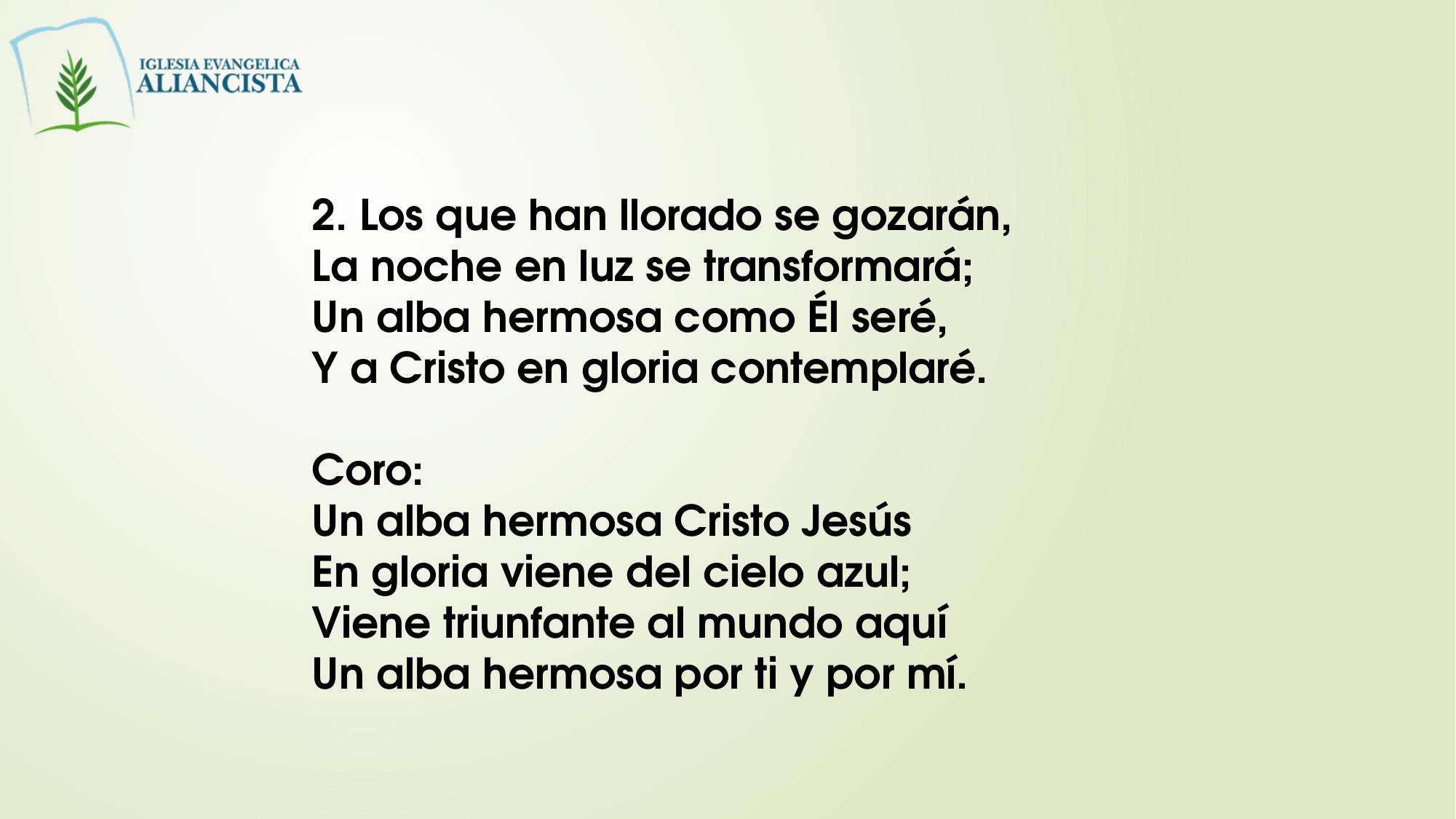

2. Los que han llorado se gozarán,
La noche en luz se transformará;
Un alba hermosa como Él seré,
Y a Cristo en gloria contemplaré.

Coro:
Un alba hermosa Cristo Jesús
En gloria viene del cielo azul;
Viene triunfante al mundo aquí
Un alba hermosa por ti y por mí.